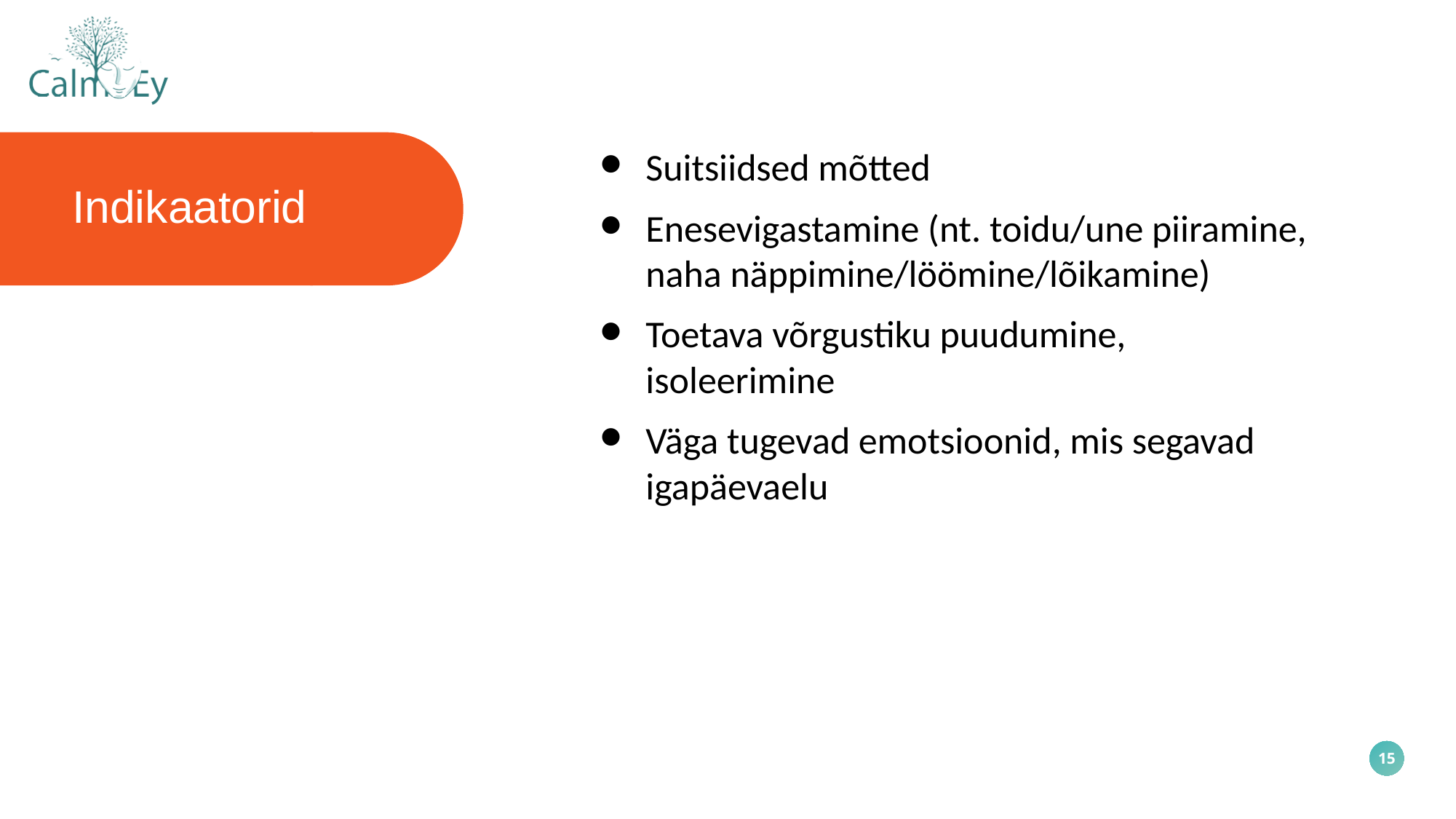

Suitsiidsed mõtted
Enesevigastamine (nt. toidu/une piiramine, naha näppimine/löömine/lõikamine)
Toetava võrgustiku puudumine, isoleerimine
Väga tugevad emotsioonid, mis segavad igapäevaelu

Indikaatorid